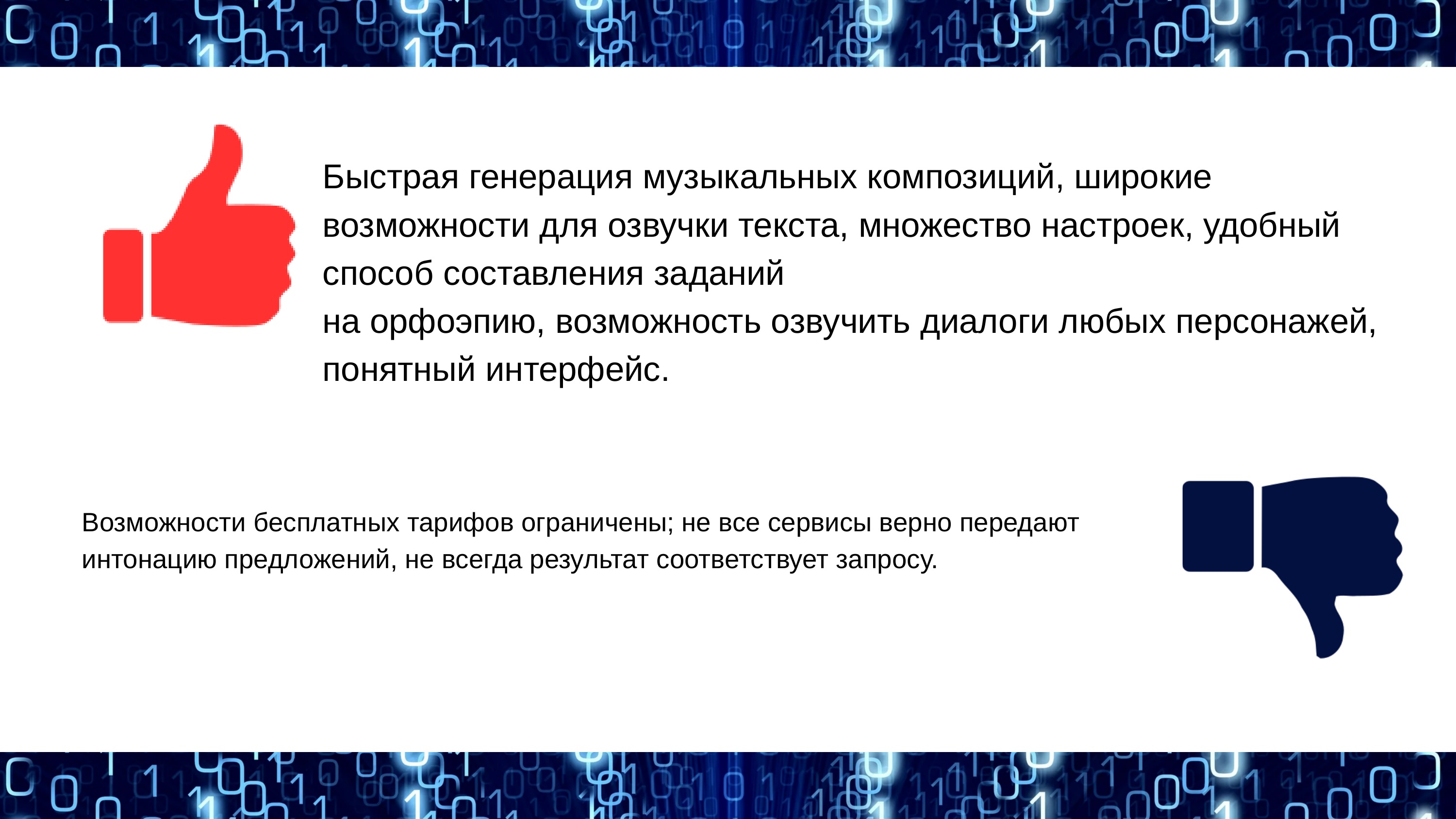

Быстрая генерация музыкальных композиций, широкие возможности для озвучки текста, множество настроек, удобный способ составления заданий
на орфоэпию, возможность озвучить диалоги любых персонажей, понятный интерфейс.

Возможности бесплатных тарифов ограничены; не все сервисы верно передают интонацию предложений, не всегда результат соответствует запросу.